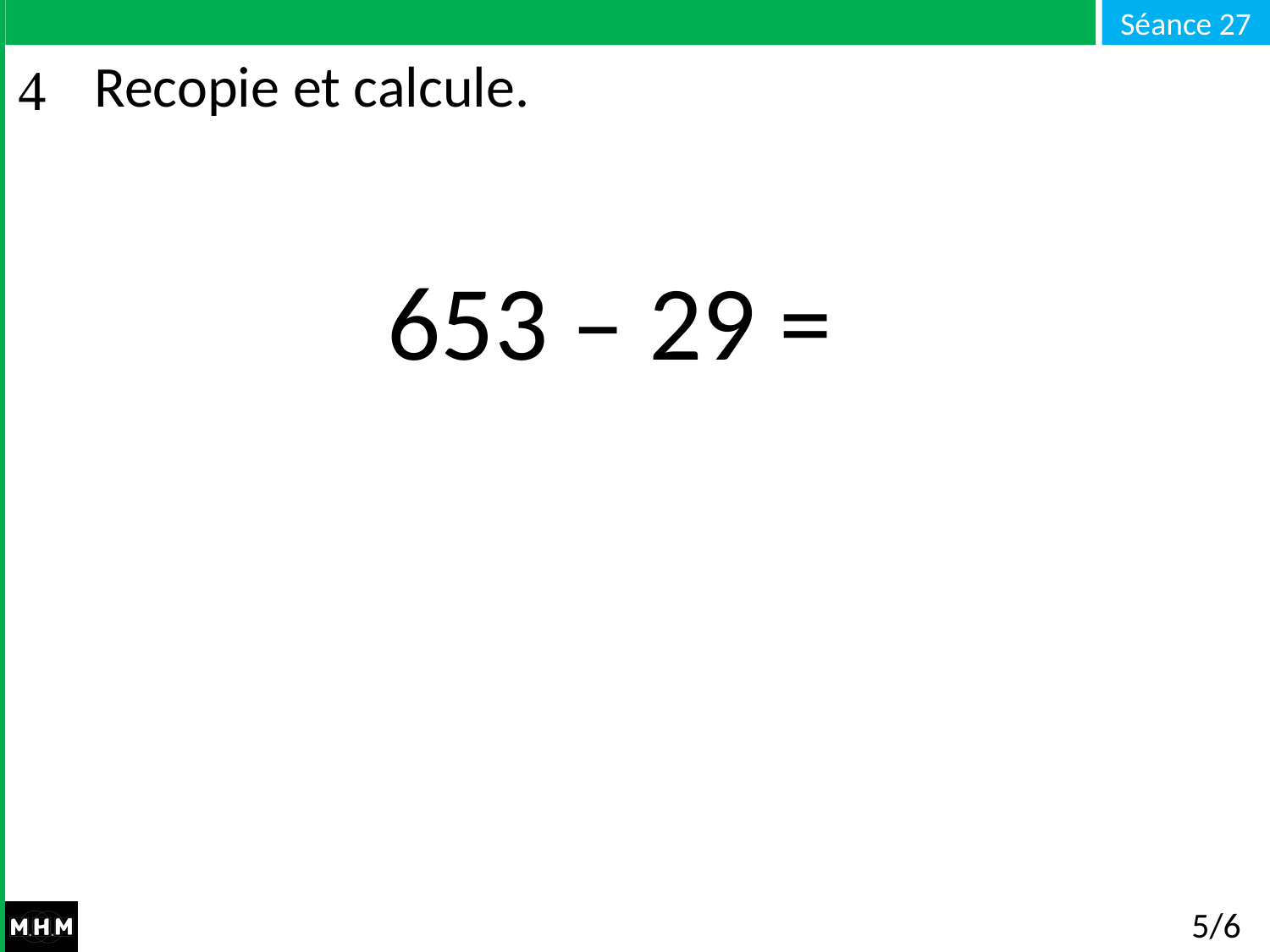

# Recopie et calcule.
653 – 29 =
5/6